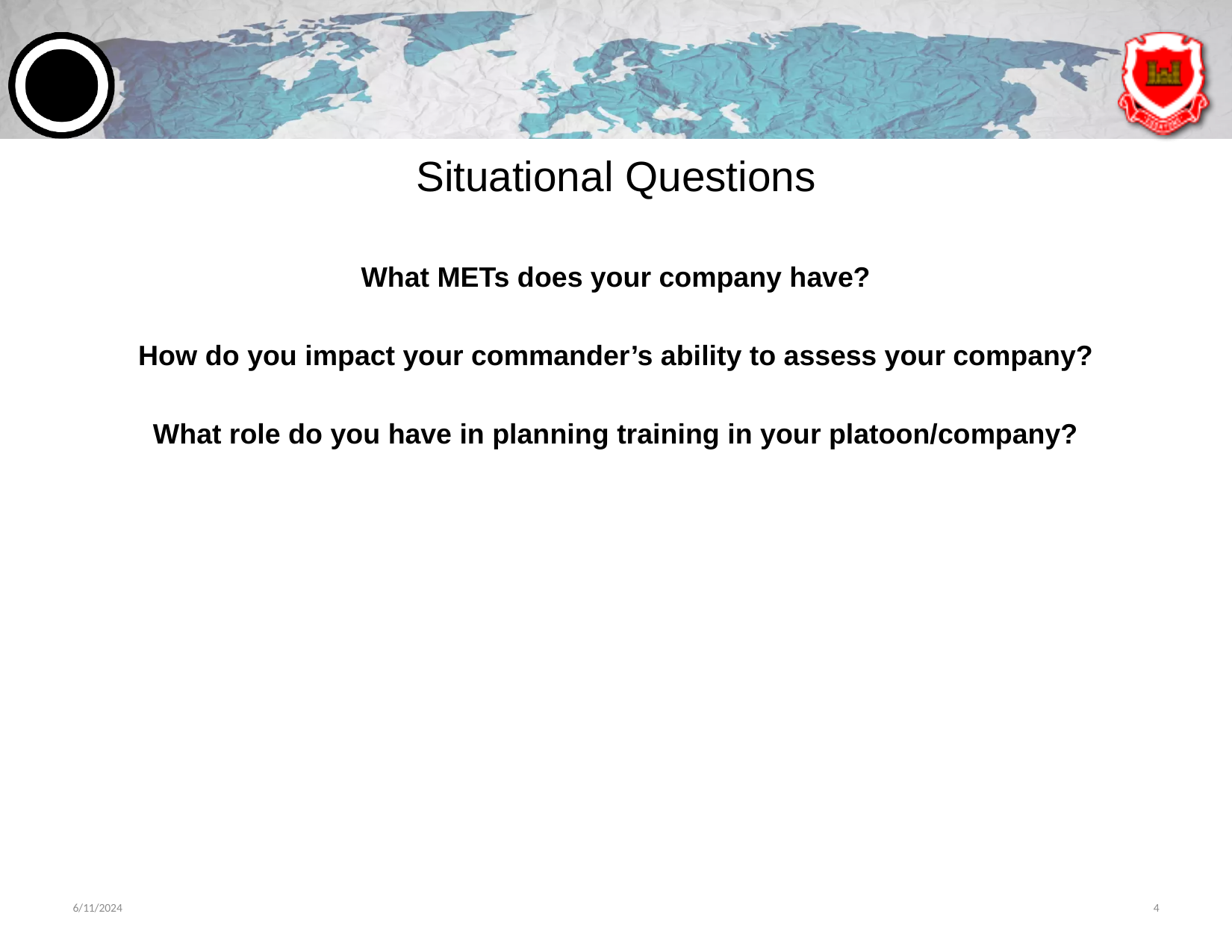

# Situational Questions
What METs does your company have?

How do you impact your commander’s ability to assess your company?

What role do you have in planning training in your platoon/company?
6/11/2024
4